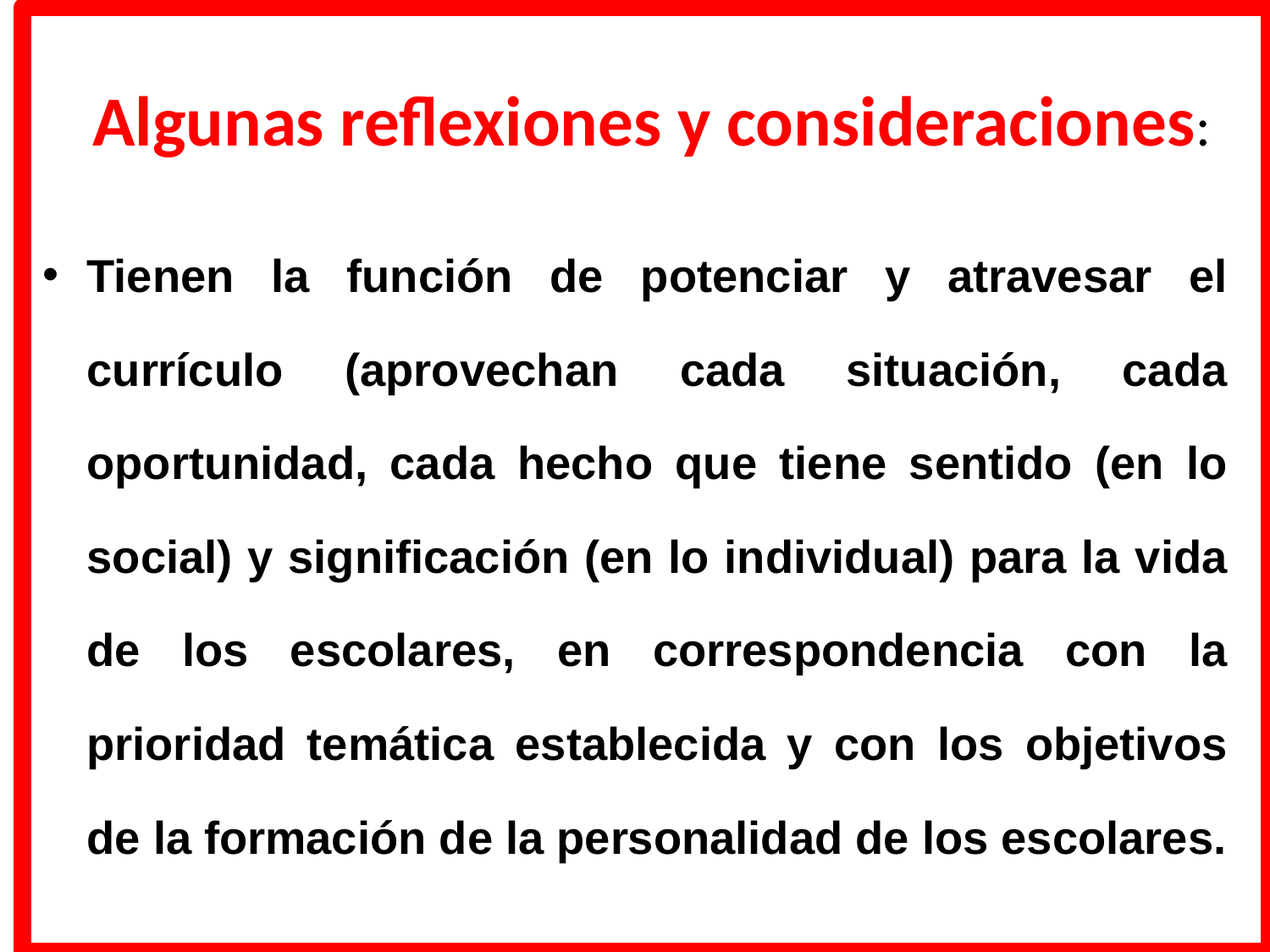

# Algunas reflexiones y consideraciones:

Tienen la función de potenciar y atravesar el currículo (aprovechan cada situación, cada oportunidad, cada hecho que tiene sentido (en lo social) y significación (en lo individual) para la vida de los escolares, en correspondencia con la prioridad temática establecida y con los objetivos de la formación de la personalidad de los escolares.